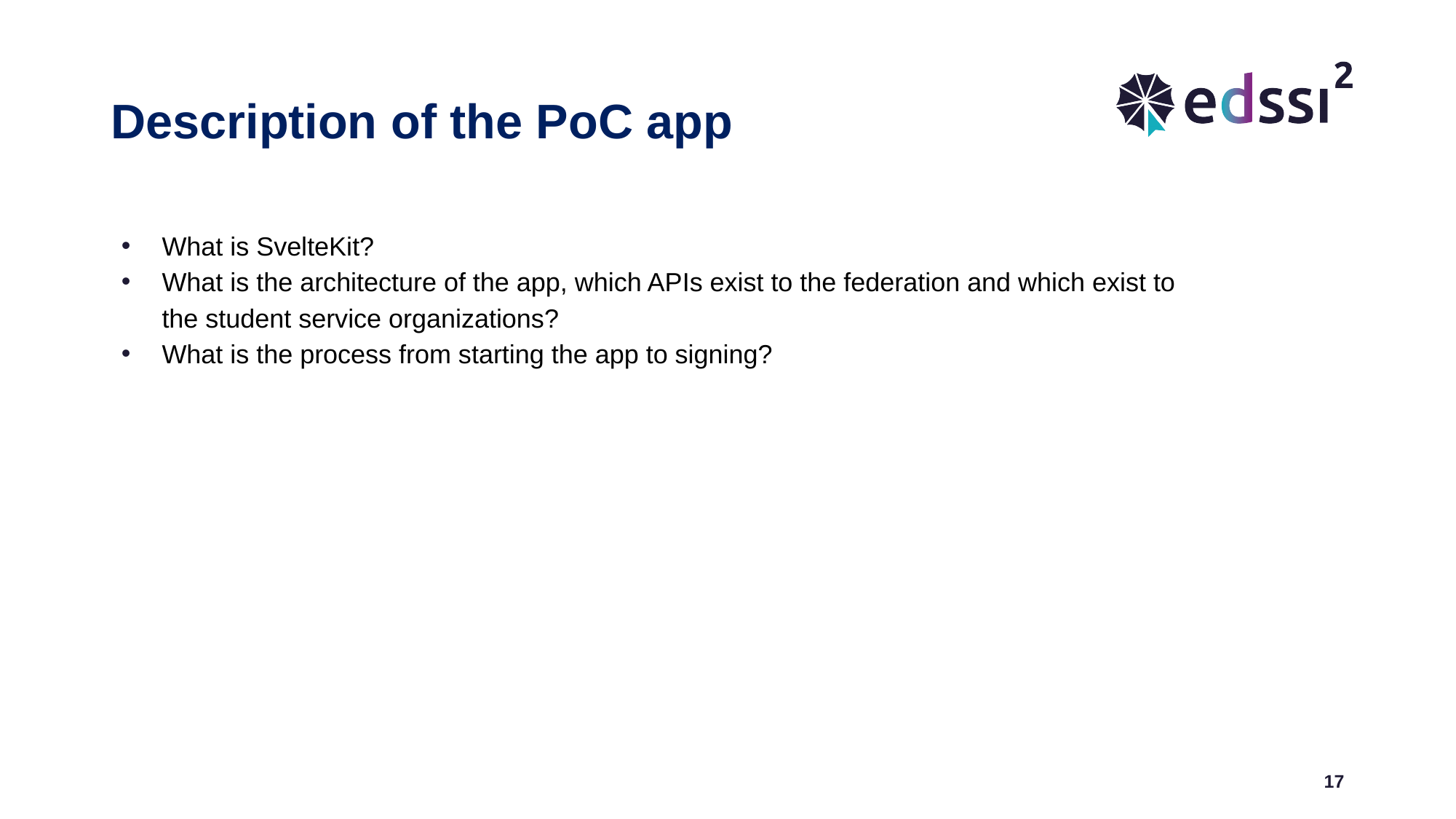

# Description of the PoC app
What is SvelteKit?
What is the architecture of the app, which APIs exist to the federation and which exist to the student service organizations?
What is the process from starting the app to signing?

17